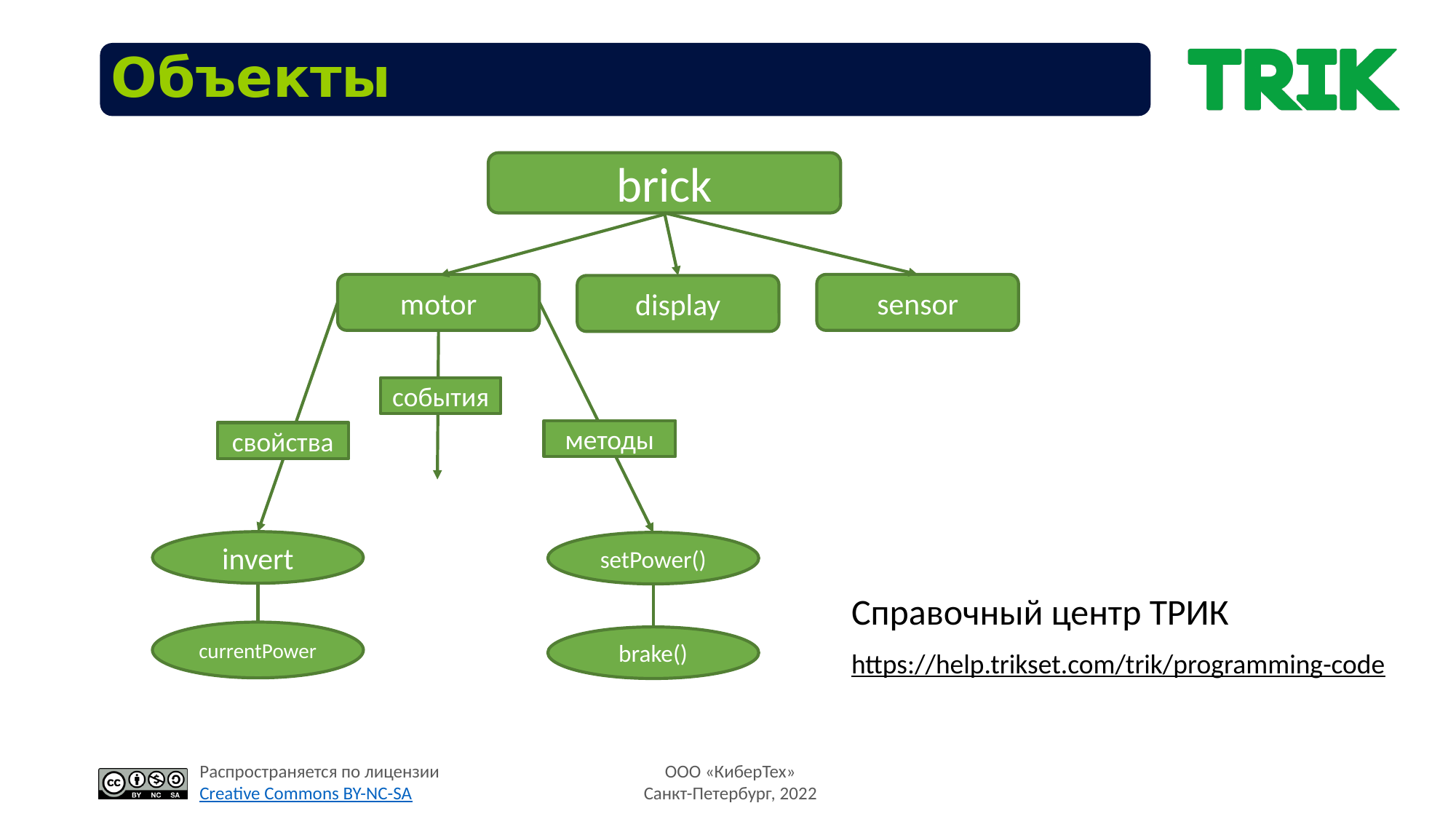

# Объекты
brick
sensor
motor
display
события
методы
свойства
invert
setPower()
Справочный центр ТРИК
currentPower
brake()
https://help.trikset.com/trik/programming-code